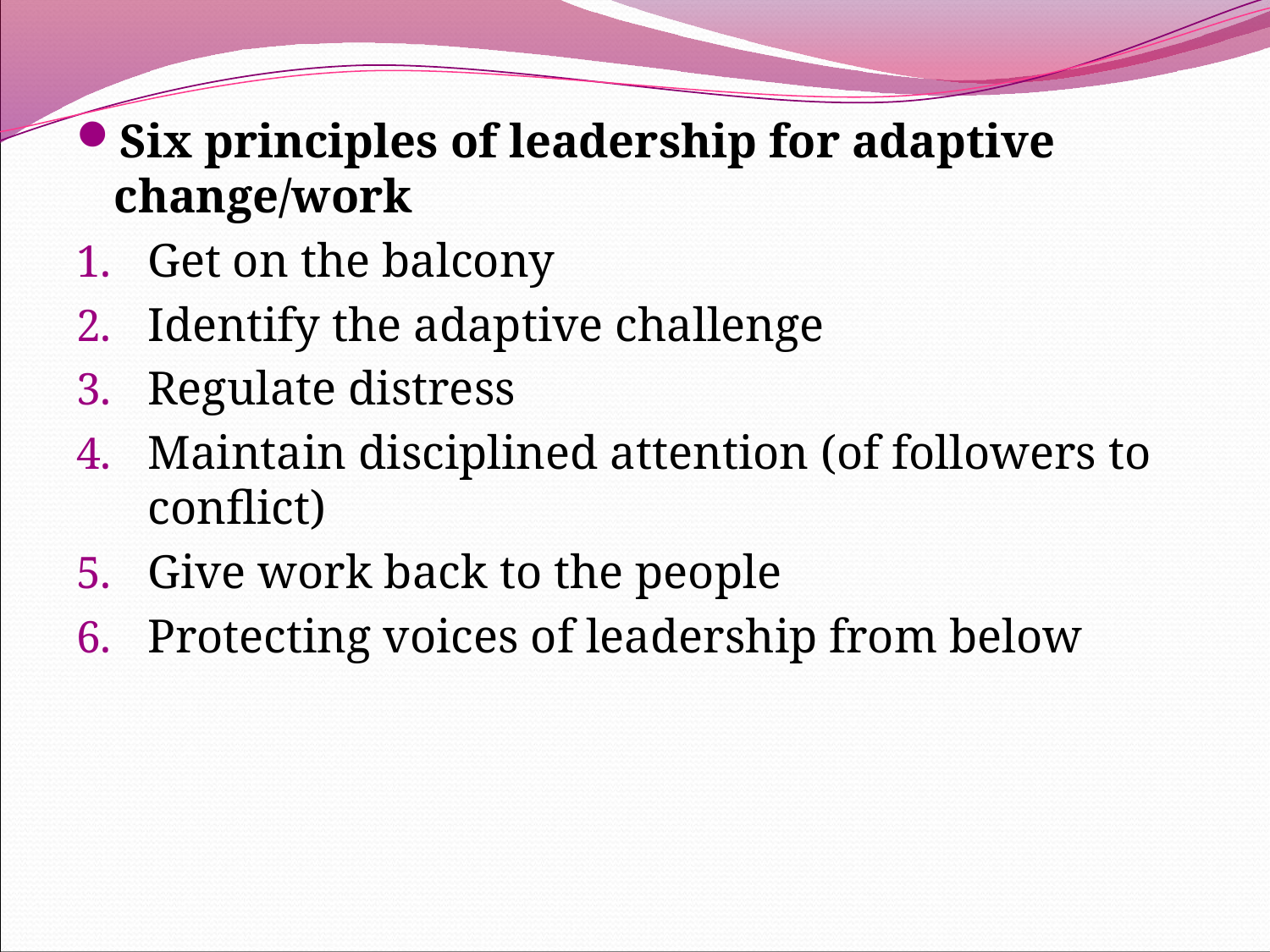

#
Six principles of leadership for adaptive change/work
Get on the balcony
Identify the adaptive challenge
Regulate distress
Maintain disciplined attention (of followers to conflict)
Give work back to the people
Protecting voices of leadership from below